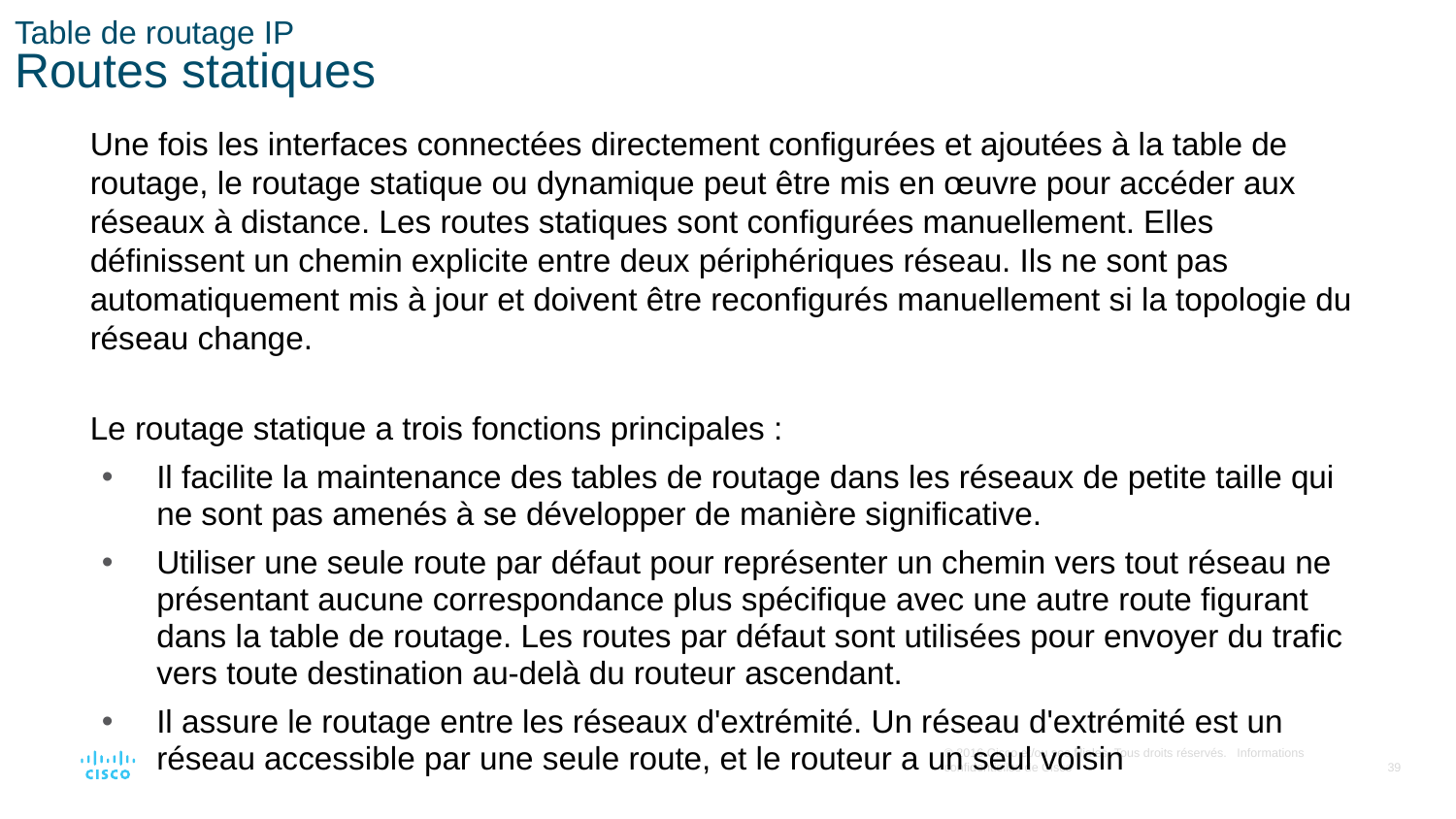

# Table de routage IP Routes statiques
Une fois les interfaces connectées directement configurées et ajoutées à la table de routage, le routage statique ou dynamique peut être mis en œuvre pour accéder aux réseaux à distance. Les routes statiques sont configurées manuellement. Elles définissent un chemin explicite entre deux périphériques réseau. Ils ne sont pas automatiquement mis à jour et doivent être reconfigurés manuellement si la topologie du réseau change.

Le routage statique a trois fonctions principales :
Il facilite la maintenance des tables de routage dans les réseaux de petite taille qui ne sont pas amenés à se développer de manière significative.
Utiliser une seule route par défaut pour représenter un chemin vers tout réseau ne présentant aucune correspondance plus spécifique avec une autre route figurant dans la table de routage. Les routes par défaut sont utilisées pour envoyer du trafic vers toute destination au-delà du routeur ascendant.
Il assure le routage entre les réseaux d'extrémité. Un réseau d'extrémité est un réseau accessible par une seule route, et le routeur a un seul voisin